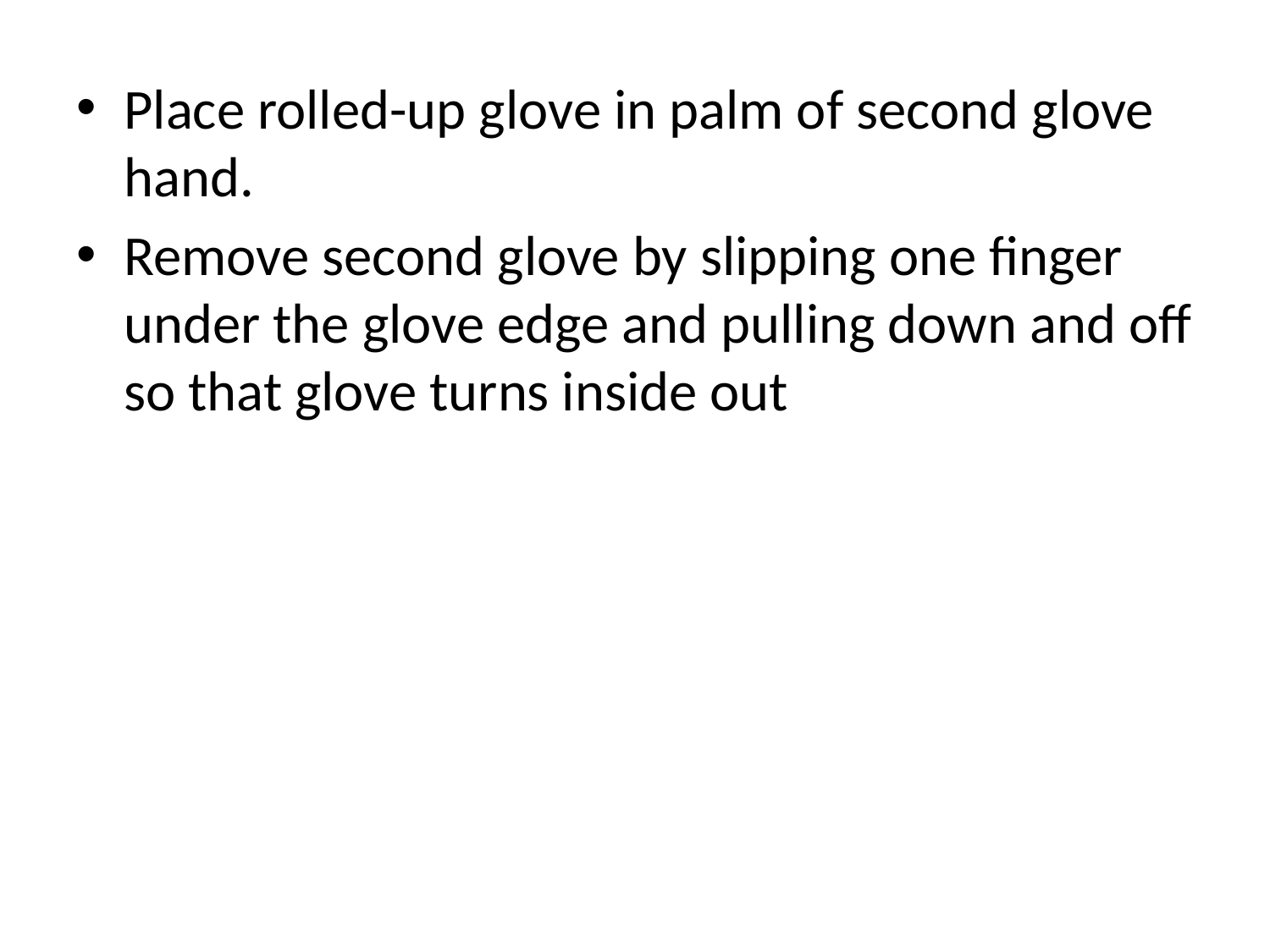

Place rolled-up glove in palm of second glove hand.
Remove second glove by slipping one finger under the glove edge and pulling down and off so that glove turns inside out